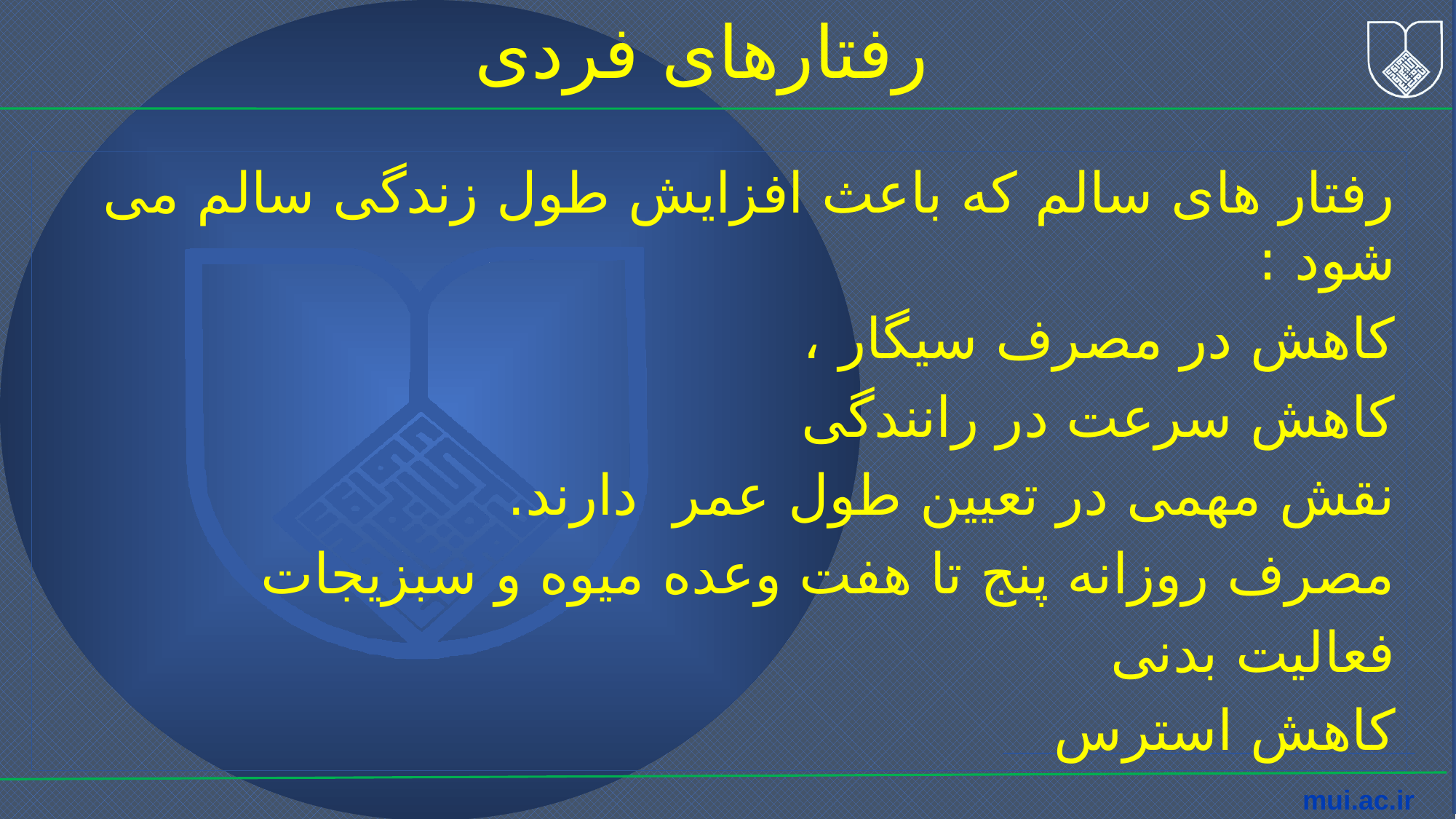

رفتارهای فردی
رفتار های سالم که باعث افزایش طول زندگی سالم می شود :
کاهش در مصرف سیگار ،
کاهش سرعت در رانندگی
نقش مهمی در تعیین طول عمر  دارند.
مصرف روزانه پنج تا هفت وعده میوه و سبزیجات
فعالیت بدنی
کاهش استرس